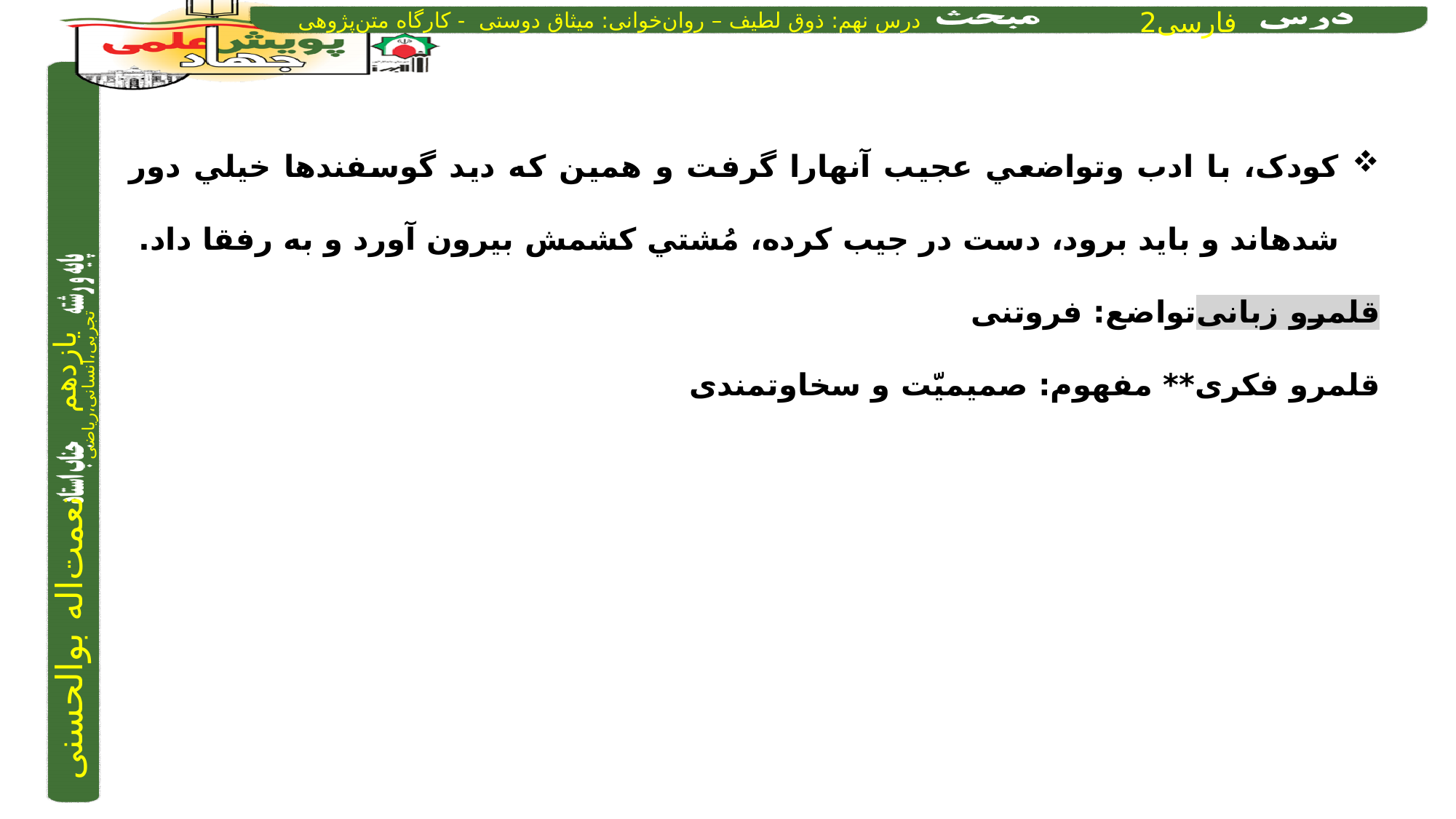

كودک، با ادب وتواضعي عجیب آنهارا گرفت و همین كه ديد گوسفندها خیلي دور شده­اند و بايد برود، دست در جیب كرده، مُشتي كشمش بیرون آورد و به رفقا داد.
قلمرو زبانی	تواضع: فروتنی
قلمرو فکری	** مفهوم: صمیمیّت و سخاوتمندی